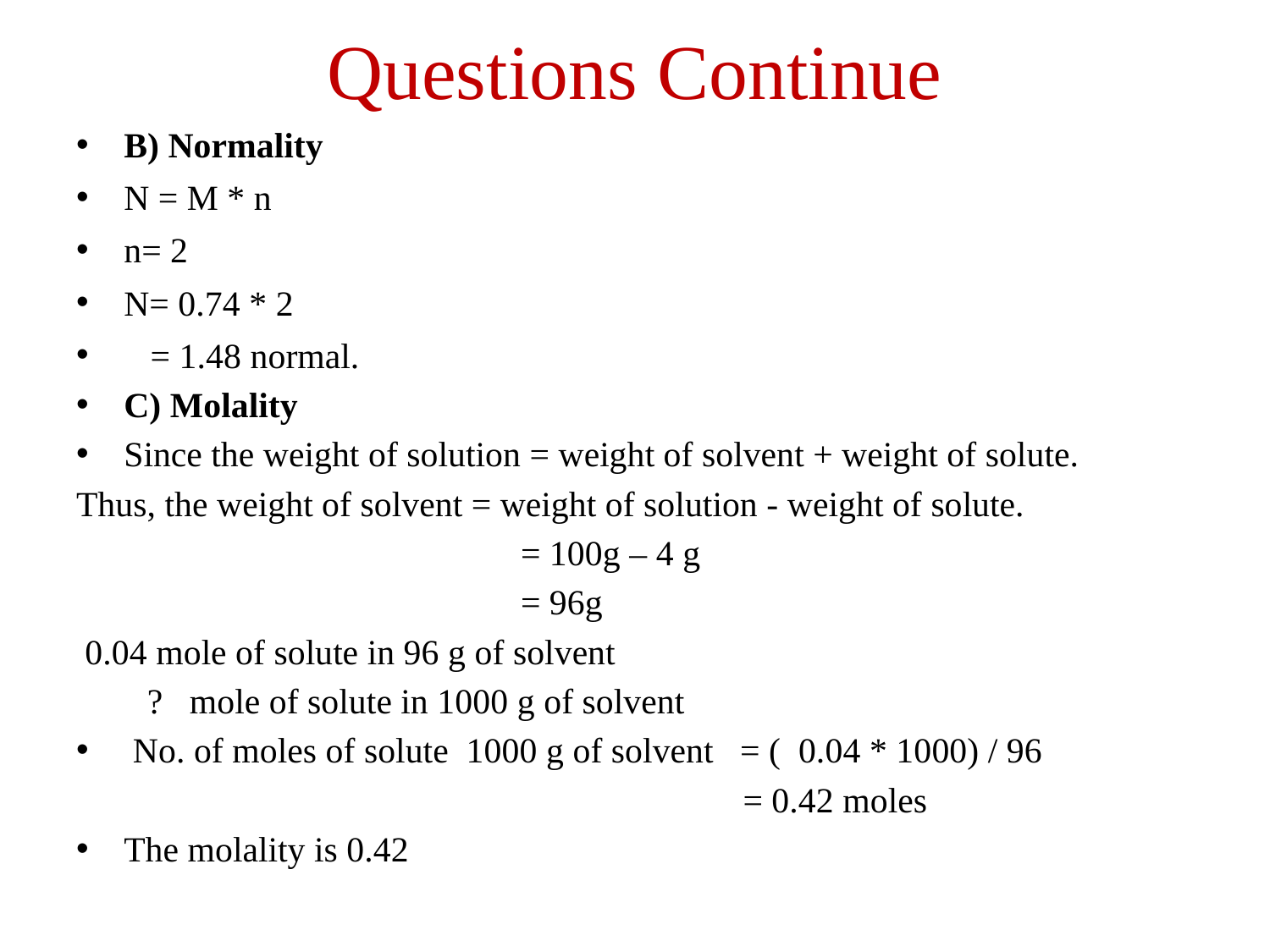

# Questions Continue
B) Normality
N = M * n
n= 2
N= 0.74 * 2
   = 1.48 normal.
C) Molality
Since the weight of solution = weight of solvent + weight of solute.
Thus, the weight of solvent = weight of solution - weight of solute.
                                                  = 100g – 4 g
                                                  = 96g
 0.04 mole of solute in 96 g of solvent
        ?   mole of solute in 1000 g of solvent
 No. of moles of solute  1000 g of solvent   = (  0.04 * 1000) / 96
                                                                           = 0.42 moles
The molality is 0.42